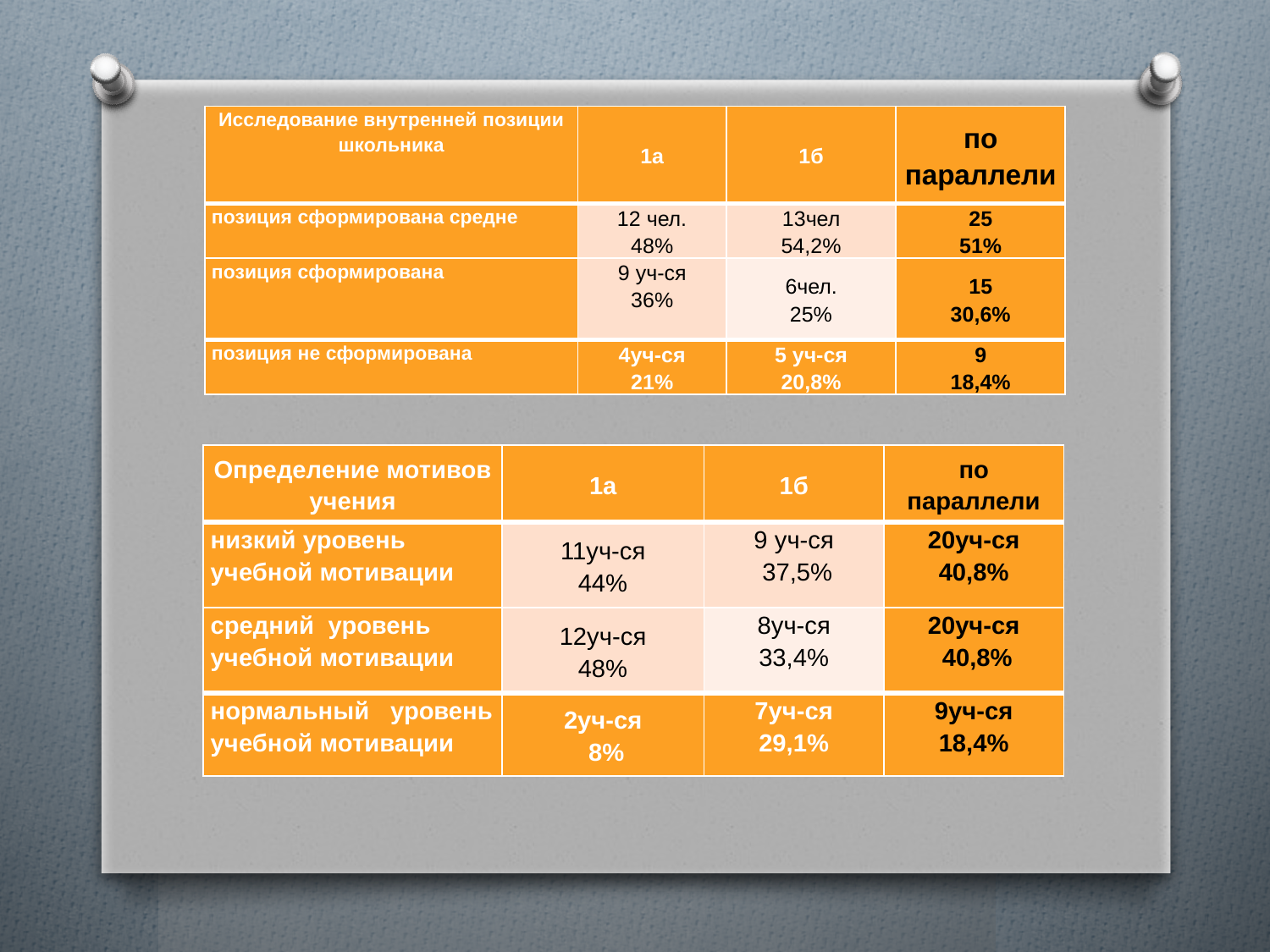

| Исследование внутренней позиции школьника | 1а | 1б | по параллели |
| --- | --- | --- | --- |
| позиция сформирована средне | 12 чел. 48% | 13чел 54,2% | 25 51% |
| позиция сформирована | 9 уч-ся 36% | 6чел. 25% | 15 30,6% |
| позиция не сформирована | 4уч-ся 21% | 5 уч-ся 20,8% | 9 18,4% |
| Определение мотивов учения | 1а | 1б | по параллели |
| --- | --- | --- | --- |
| низкий уровень учебной мотивации | 11уч-ся 44% | 9 уч-ся 37,5% | 20уч-ся 40,8% |
| средний уровень учебной мотивации | 12уч-ся 48% | 8уч-ся 33,4% | 20уч-ся 40,8% |
| нормальный уровень учебной мотивации | 2уч-ся 8% | 7уч-ся 29,1% | 9уч-ся 18,4% |